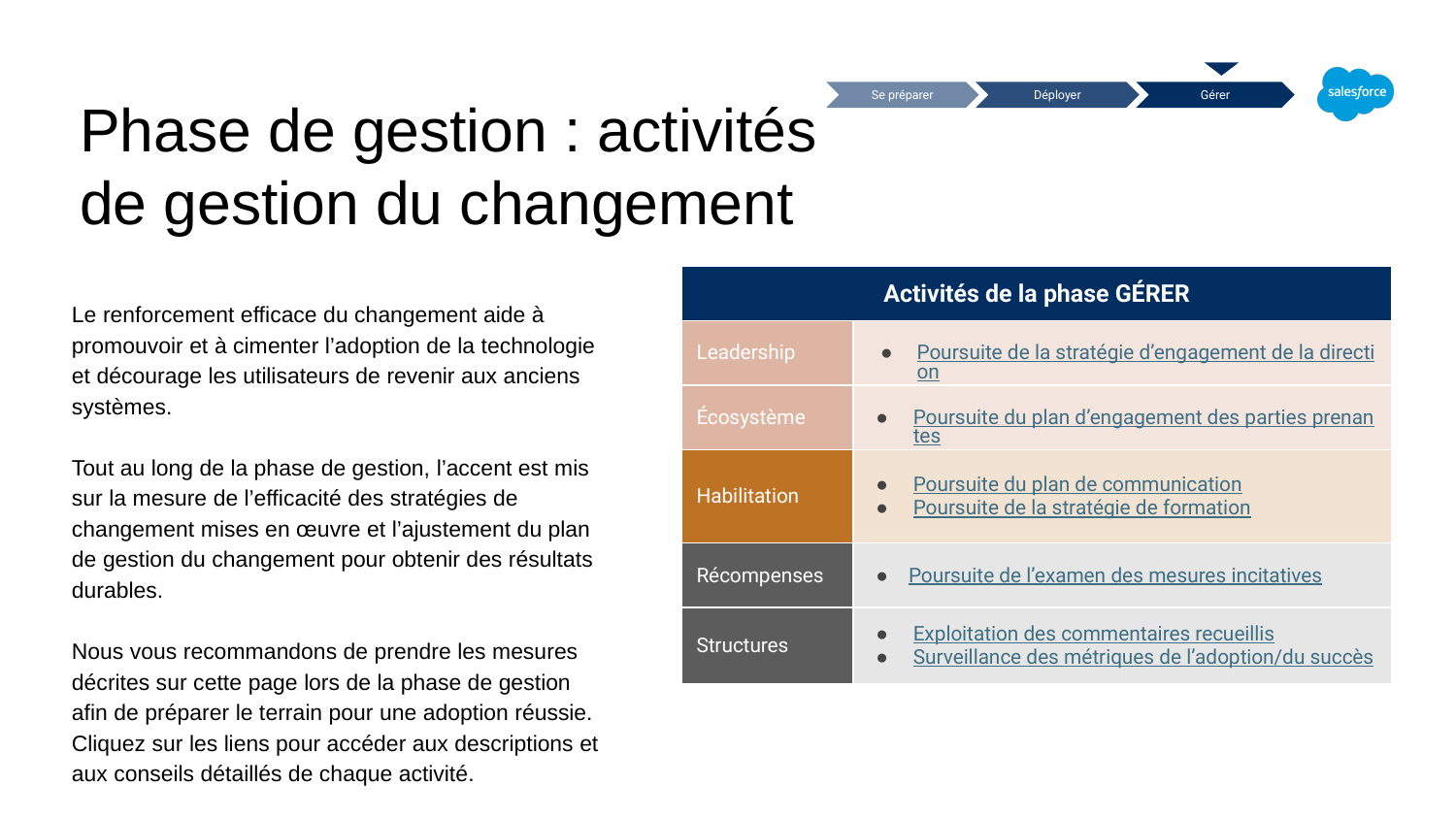

Phase de gestion : activités de gestion du changement
Se préparer
Déployer
Gérer
| Activités de la phase GÉRER |  |
| --- | --- |
| Leadership | Poursuite de la stratégie d’engagement de la direction |
| Écosystème | Poursuite du plan d’engagement des parties prenantes |
| Habilitation | Poursuite du plan de communication Poursuite de la stratégie de formation |
| Récompenses | Poursuite de l’examen des mesures incitatives |
| Structures | Exploitation des commentaires recueillis Surveillance des métriques de l’adoption/du succès |
Le renforcement efficace du changement aide à promouvoir et à cimenter l’adoption de la technologie et décourage les utilisateurs de revenir aux anciens systèmes.

Tout au long de la phase de gestion, l’accent est mis sur la mesure de l’efficacité des stratégies de changement mises en œuvre et l’ajustement du plan de gestion du changement pour obtenir des résultats durables.

Nous vous recommandons de prendre les mesures décrites sur cette page lors de la phase de gestion afin de préparer le terrain pour une adoption réussie. Cliquez sur les liens pour accéder aux descriptions et aux conseils détaillés de chaque activité.